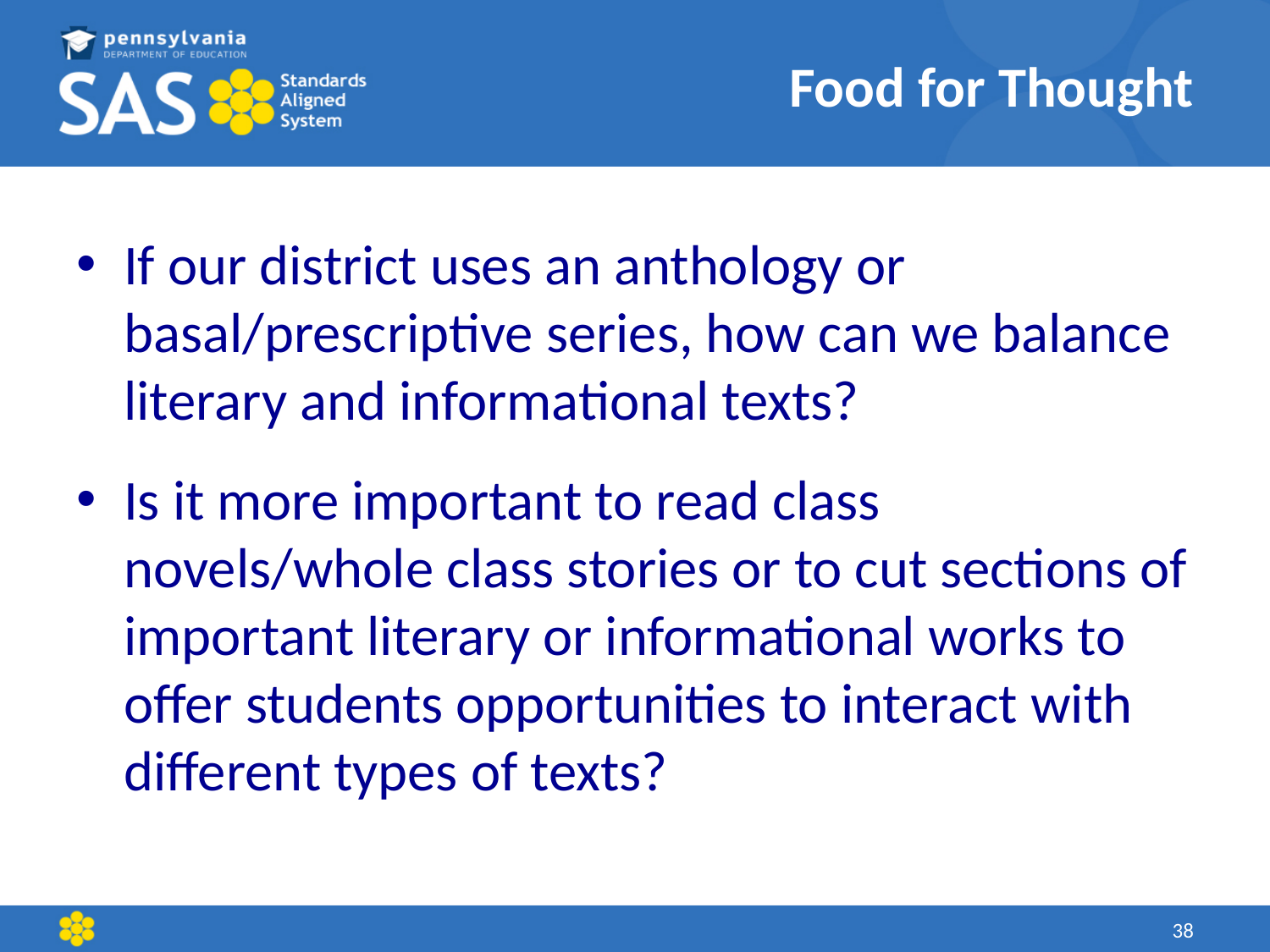

# Food for Thought
If our district uses an anthology or basal/prescriptive series, how can we balance literary and informational texts?
Is it more important to read class novels/whole class stories or to cut sections of important literary or informational works to offer students opportunities to interact with different types of texts?

38